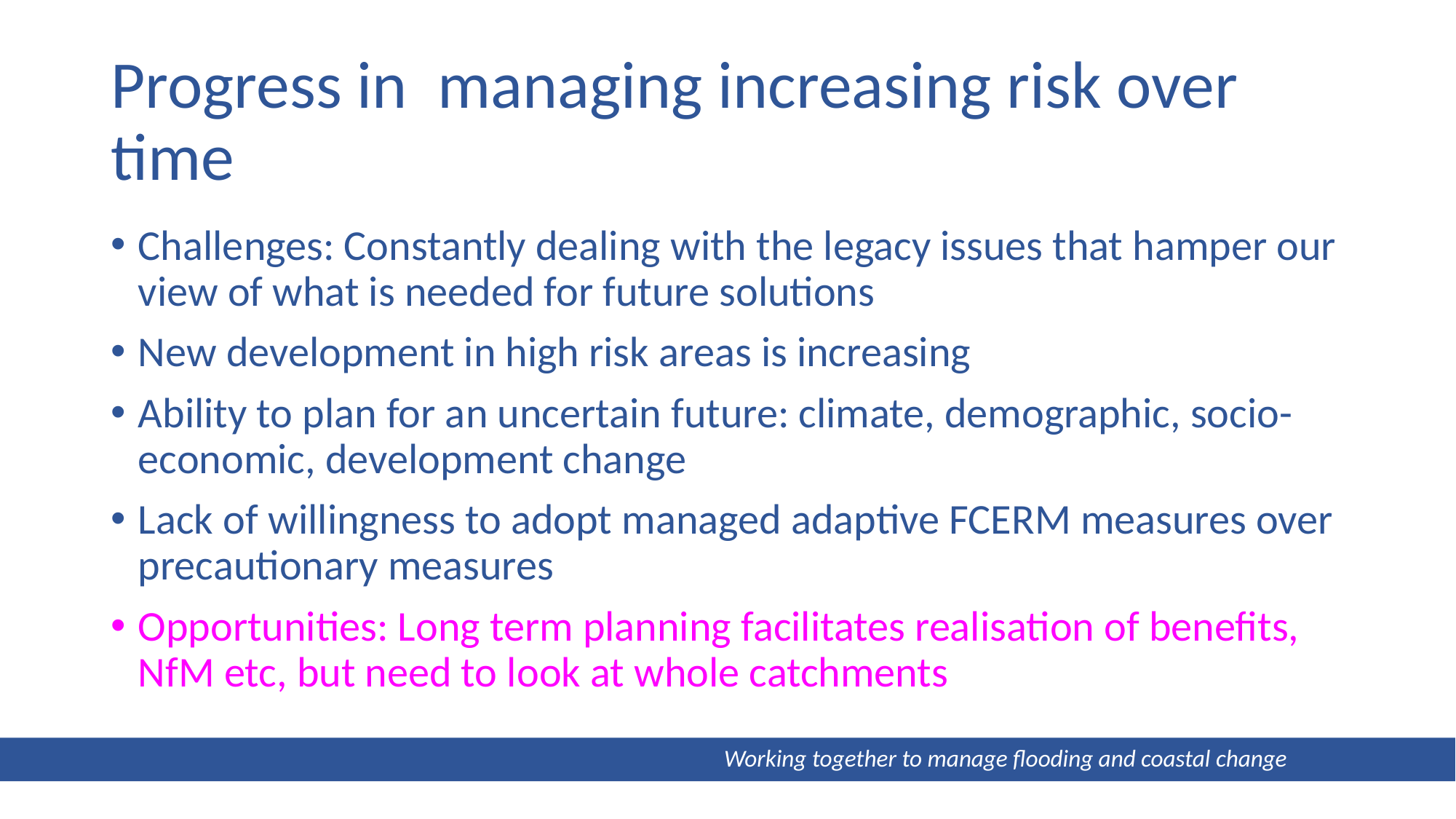

# Progress in  managing increasing risk over time
Challenges: Constantly dealing with the legacy issues that hamper our view of what is needed for future solutions
New development in high risk areas is increasing
Ability to plan for an uncertain future: climate, demographic, socio-economic, development change
Lack of willingness to adopt managed adaptive FCERM measures over precautionary measures
Opportunities: Long term planning facilitates realisation of benefits, NfM etc, but need to look at whole catchments

                                                                                                        Working together to manage flooding and coastal change